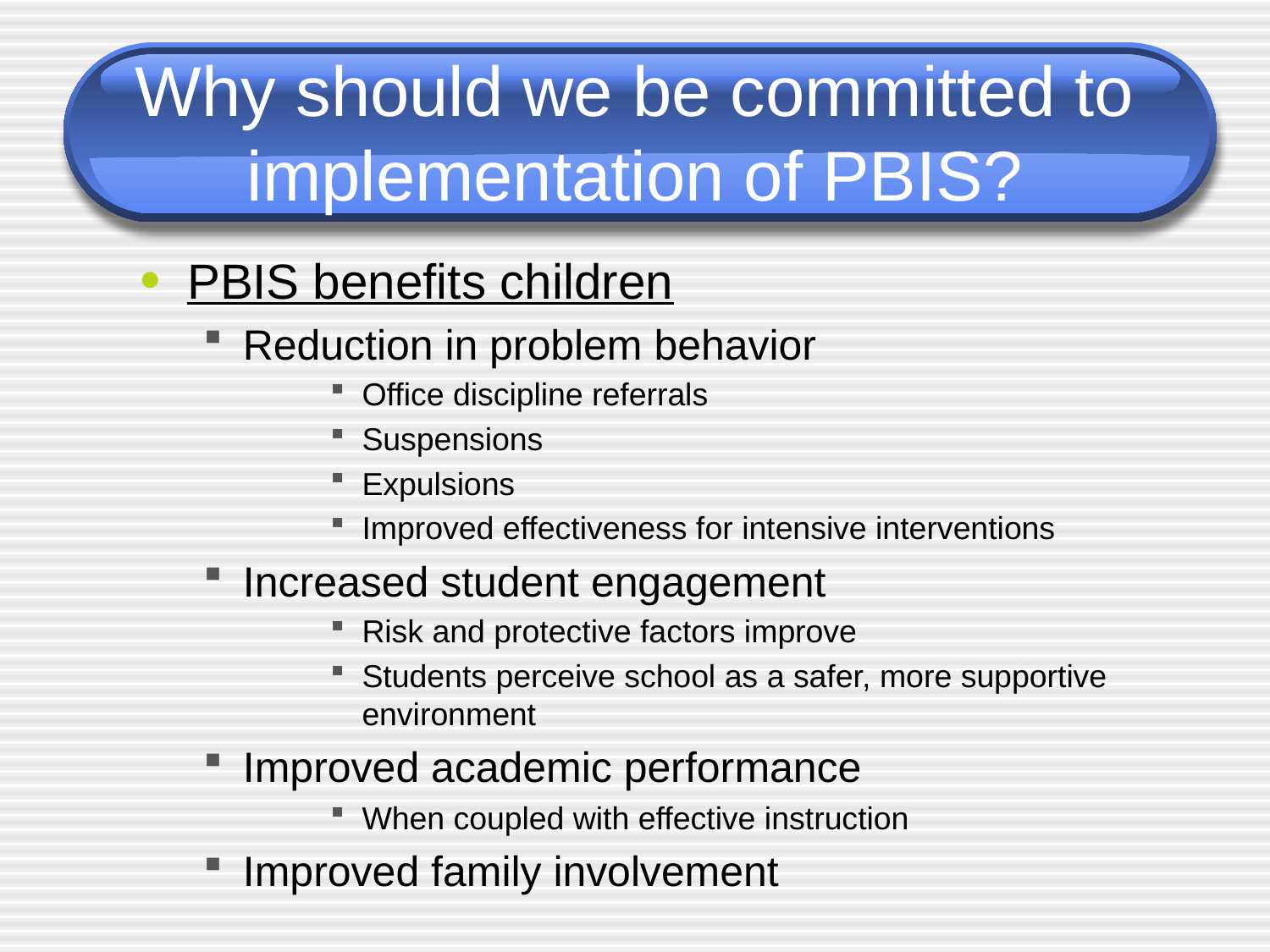

# Why should we be committed to implementation of PBIS?
PBIS benefits children
Reduction in problem behavior
Office discipline referrals
Suspensions
Expulsions
Improved effectiveness for intensive interventions
Increased student engagement
Risk and protective factors improve
Students perceive school as a safer, more supportive environment
Improved academic performance
When coupled with effective instruction
Improved family involvement